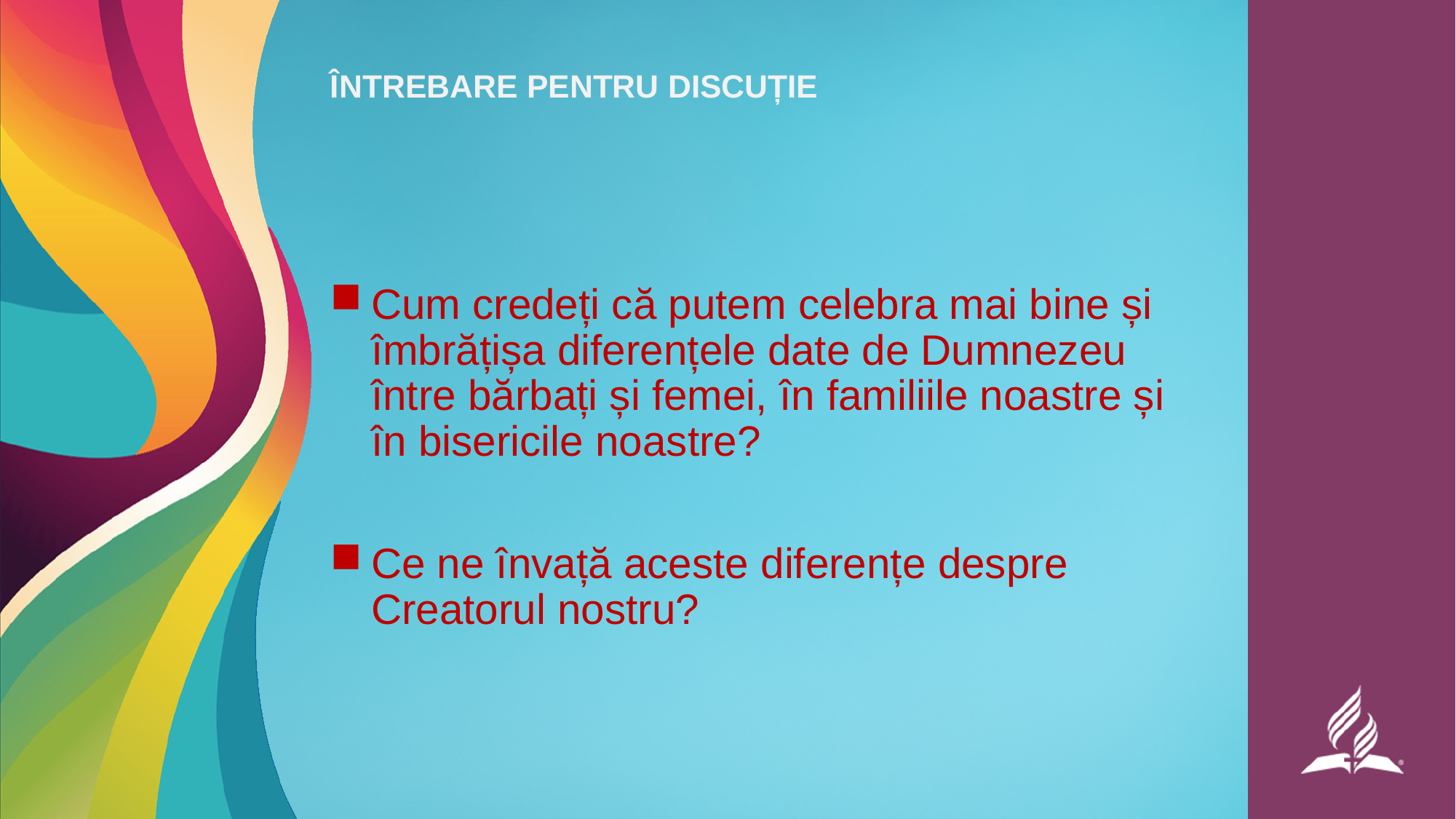

# ÎNTREBARE PENTRU DISCUȚIE

Cum credeți că putem celebra mai bine și îmbrățișa diferențele date de Dumnezeu între bărbați și femei, în familiile noastre și în bisericile noastre?

Ce ne învață aceste diferențe despre Creatorul nostru?